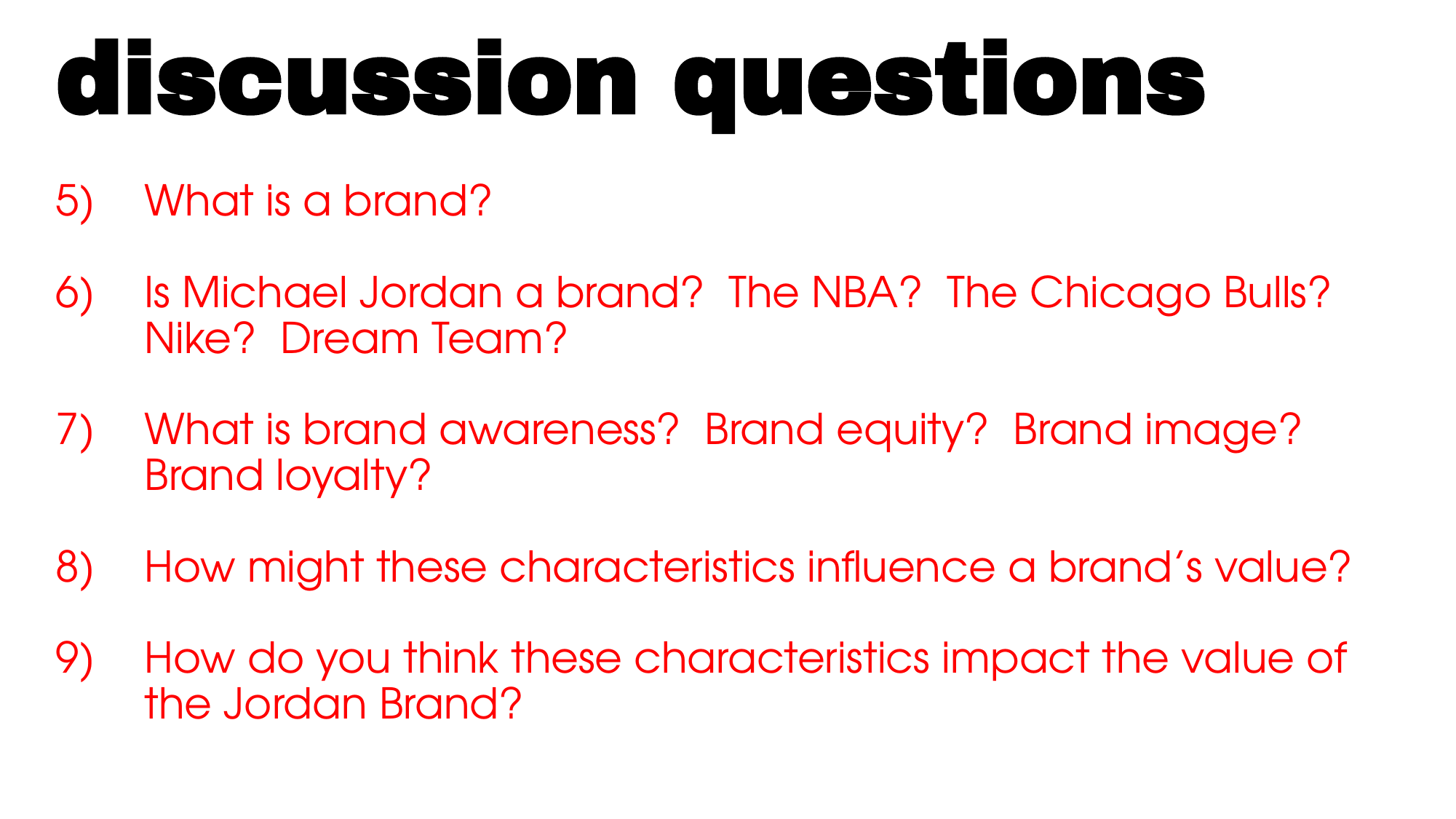

# discussion questions
What is a brand?

Is Michael Jordan a brand?  The NBA?  The Chicago Bulls?  Nike?  Dream Team?

What is brand awareness?  Brand equity?  Brand image?  Brand loyalty?

How might these characteristics influence a brand’s value?

How do you think these characteristics impact the value of the Jordan Brand?